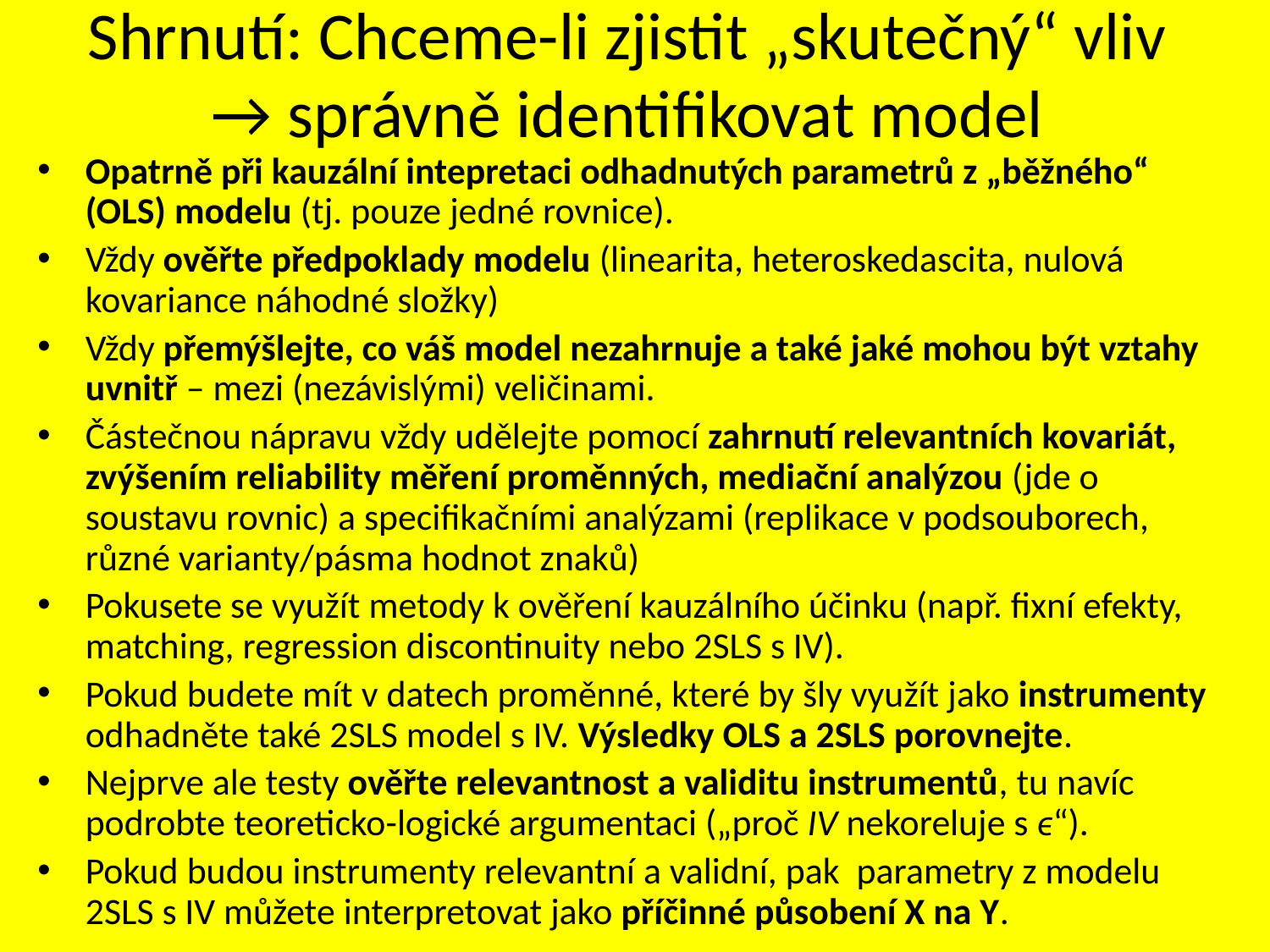

# Shrnutí: Chceme-li zjistit „skutečný“ vliv → správně identifikovat model
Opatrně při kauzální intepretaci odhadnutých parametrů z „běžného“ (OLS) modelu (tj. pouze jedné rovnice).
Vždy ověřte předpoklady modelu (linearita, heteroskedascita, nulová kovariance náhodné složky)
Vždy přemýšlejte, co váš model nezahrnuje a také jaké mohou být vztahy uvnitř – mezi (nezávislými) veličinami.
Částečnou nápravu vždy udělejte pomocí zahrnutí relevantních kovariát, zvýšením reliability měření proměnných, mediační analýzou (jde o soustavu rovnic) a specifikačními analýzami (replikace v podsouborech, různé varianty/pásma hodnot znaků)
Pokusete se využít metody k ověření kauzálního účinku (např. fixní efekty, matching, regression discontinuity nebo 2SLS s IV).
Pokud budete mít v datech proměnné, které by šly využít jako instrumenty odhadněte také 2SLS model s IV. Výsledky OLS a 2SLS porovnejte.
Nejprve ale testy ověřte relevantnost a validitu instrumentů, tu navíc podrobte teoreticko-logické argumentaci („proč IV nekoreluje s ϵ“).
Pokud budou instrumenty relevantní a validní, pak  parametry z modelu 2SLS s IV můžete interpretovat jako příčinné působení X na Y.